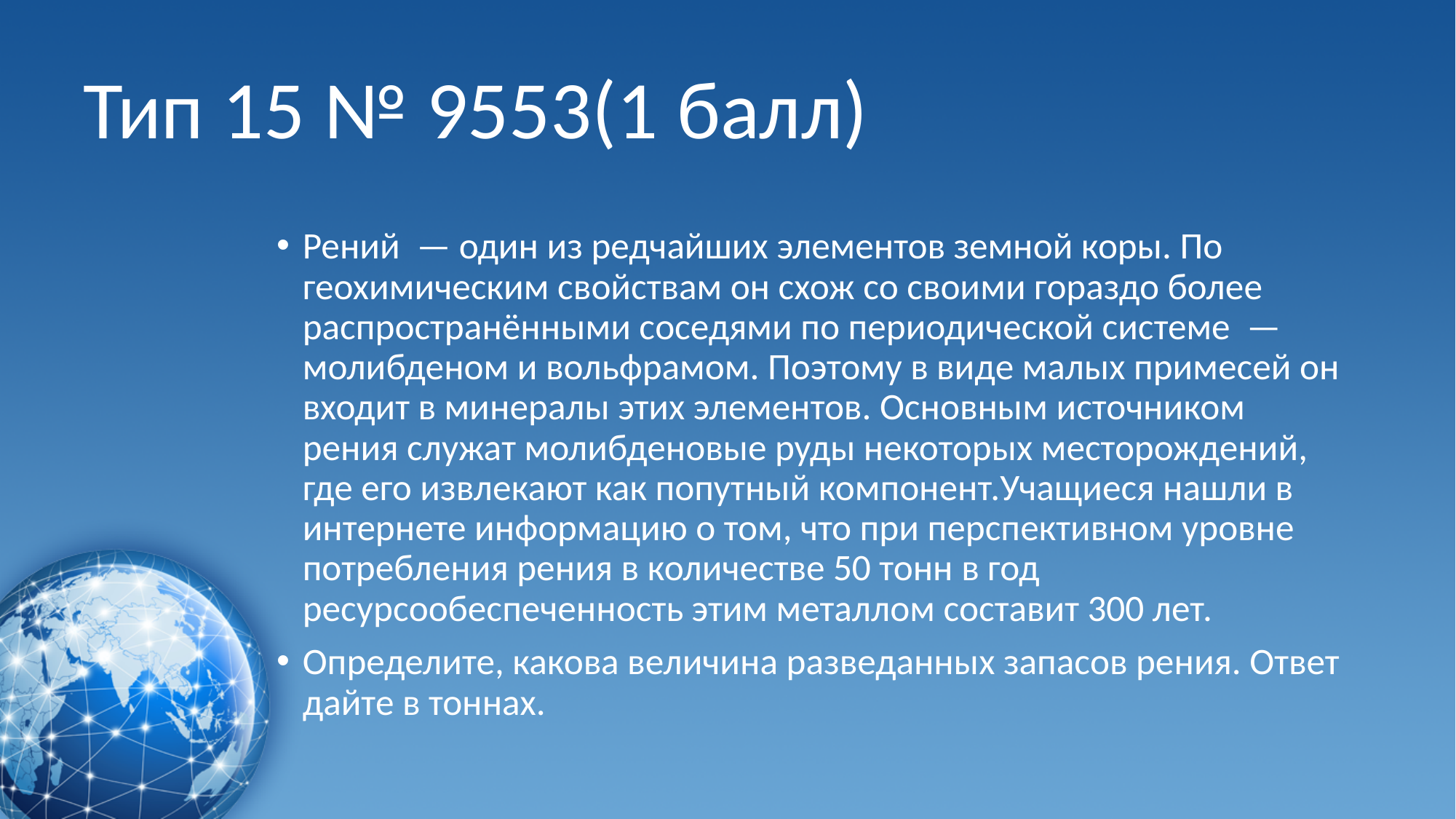

# Тип 15 № 9553(1 балл)
Рений  — один из редчайших элементов земной коры. По геохимическим свойствам он схож со своими гораздо более распространёнными соседями по периодической системе  — молибденом и вольфрамом. Поэтому в виде малых примесей он входит в минералы этих элементов. Основным источником рения служат молибденовые руды некоторых месторождений, где его извлекают как попутный компонент.Учащиеся нашли в интернете информацию о том, что при перспективном уровне потребления рения в количестве 50 тонн в год ресурсообеспеченность этим металлом составит 300 лет.
Определите, какова величина разведанных запасов рения. Ответ дайте в тоннах.